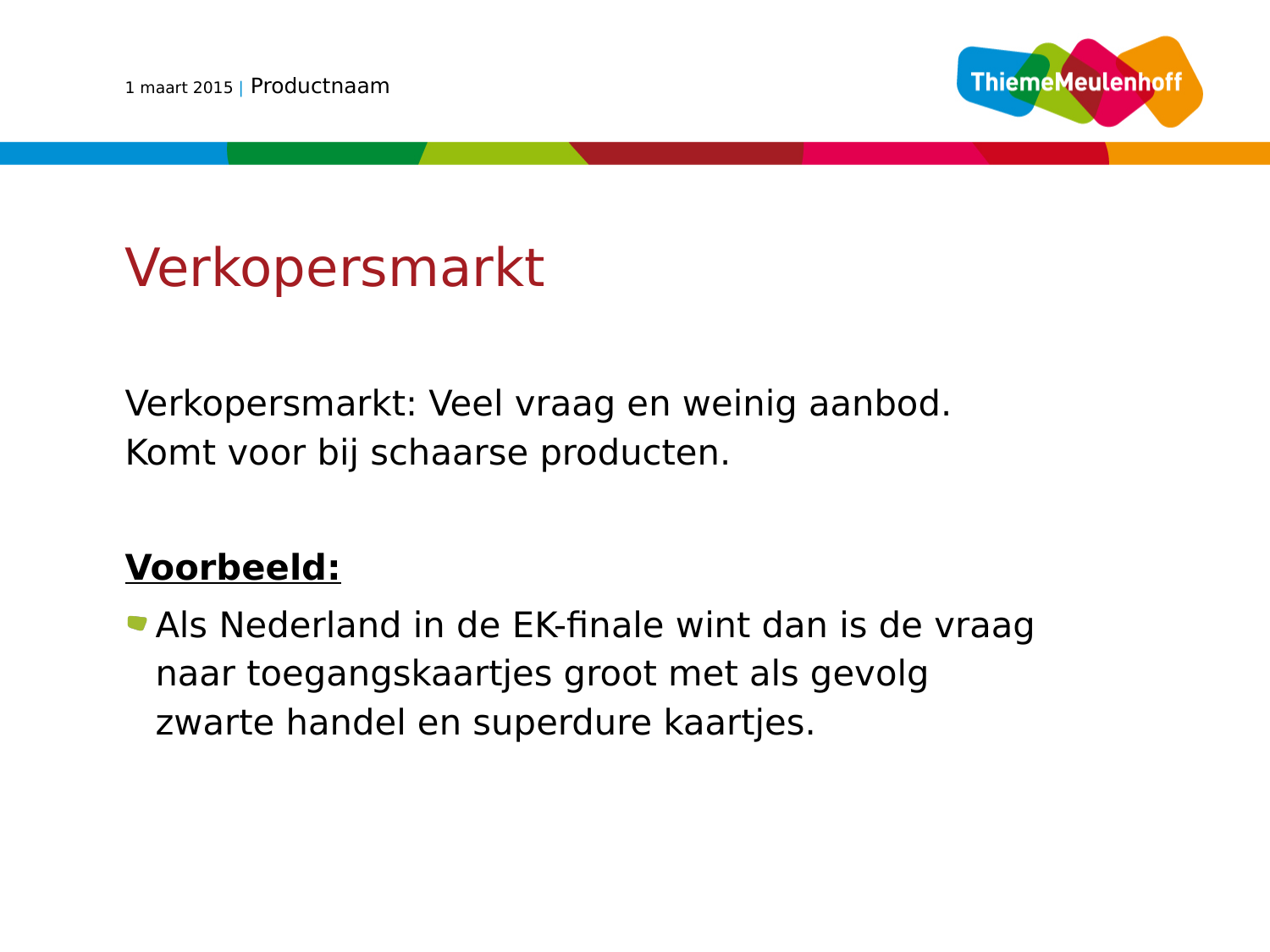

1 maart 2015 | Productnaam
# Verkopersmarkt
Verkopersmarkt: Veel vraag en weinig aanbod. Komt voor bij schaarse producten.

Voorbeeld:
Als Nederland in de EK-finale wint dan is de vraag naar toegangskaartjes groot met als gevolg zwarte handel en superdure kaartjes.